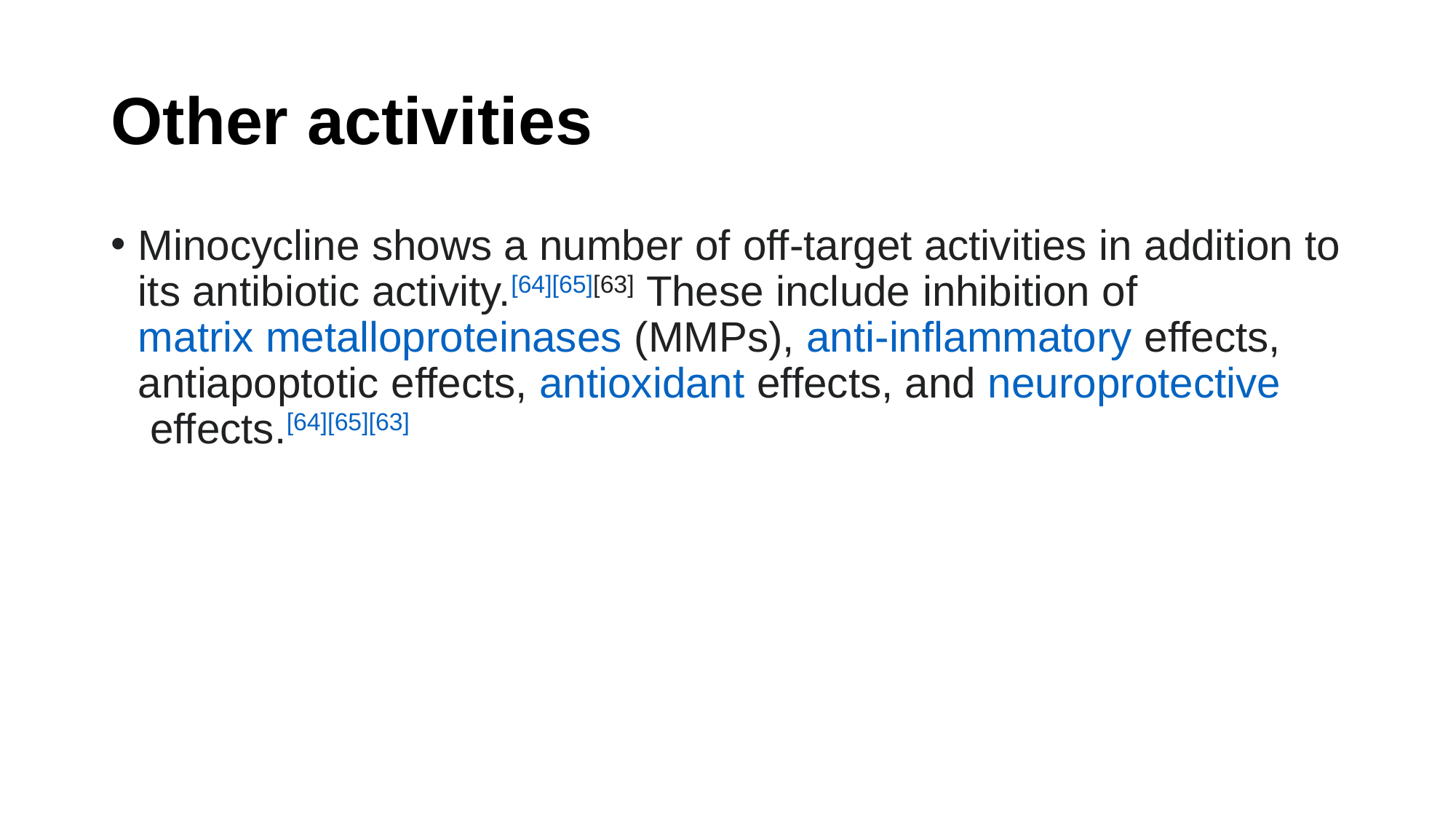

# Other activities
Minocycline shows a number of off-target activities in addition to its antibiotic activity.[64][65][63] These include inhibition of matrix metalloproteinases (MMPs), anti-inflammatory effects, antiapoptotic effects, antioxidant effects, and neuroprotective effects.[64][65][63]